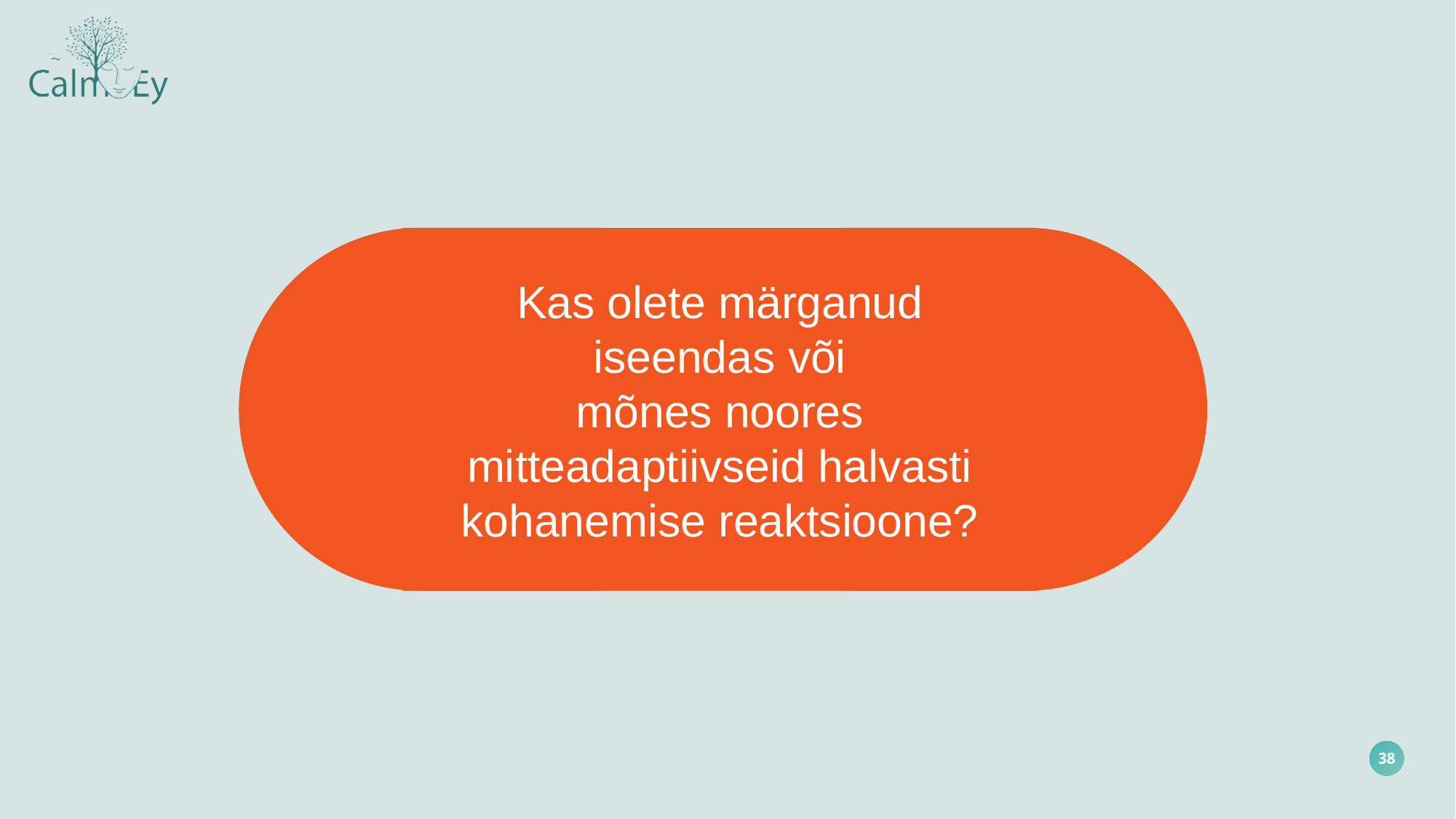

Kas olete märganud
iseendas või
mõnes noores mitteadaptiivseid halvasti kohanemise reaktsioone?